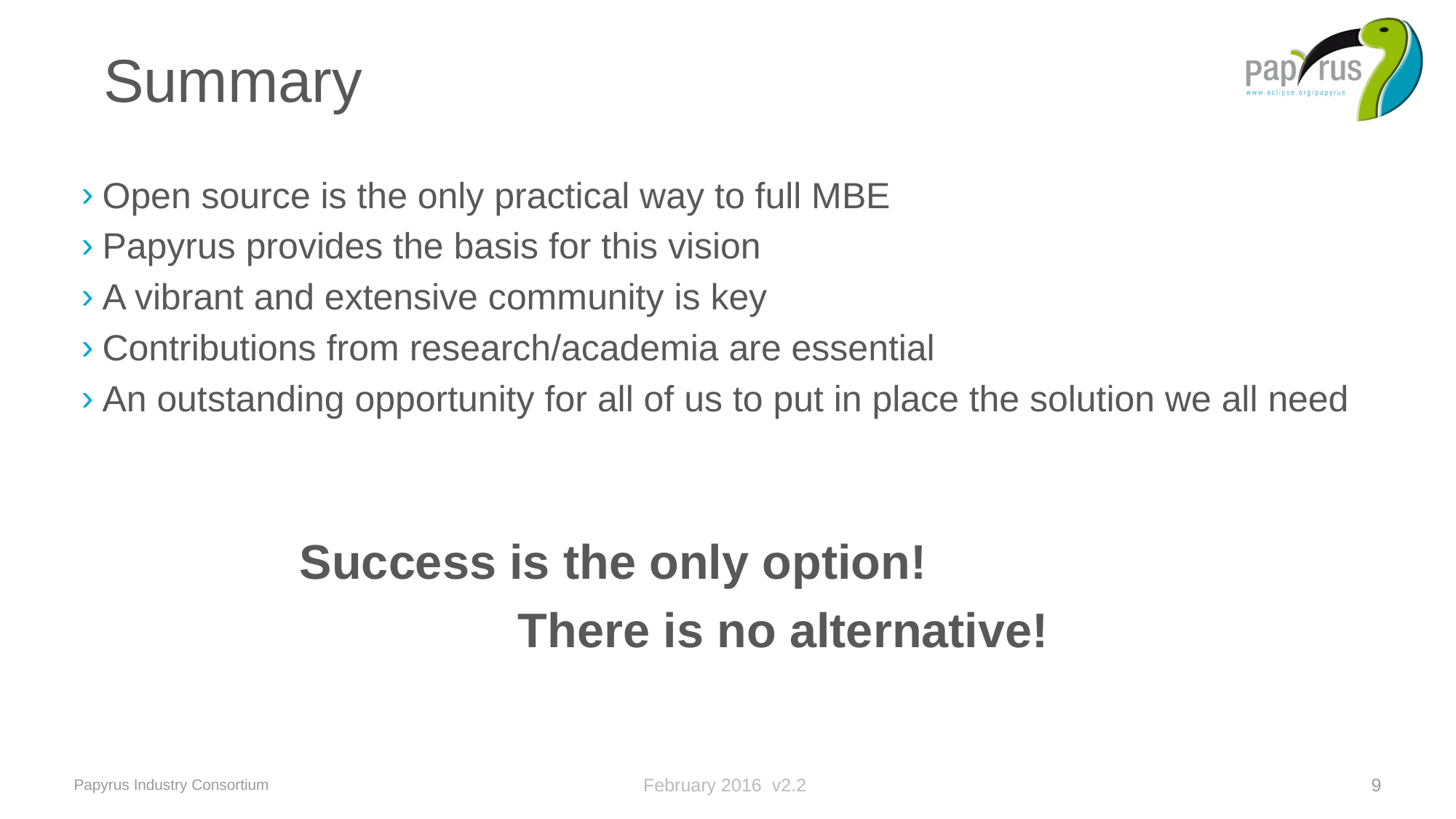

# Summary
Open source is the only practical way to full MBE
Papyrus provides the basis for this vision
A vibrant and extensive community is key
Contributions from research/academia are essential
An outstanding opportunity for all of us to put in place the solution we all need

		Success is the only option!
				There is no alternative!
Papyrus Industry Consortium
February 2016  v2.2
9